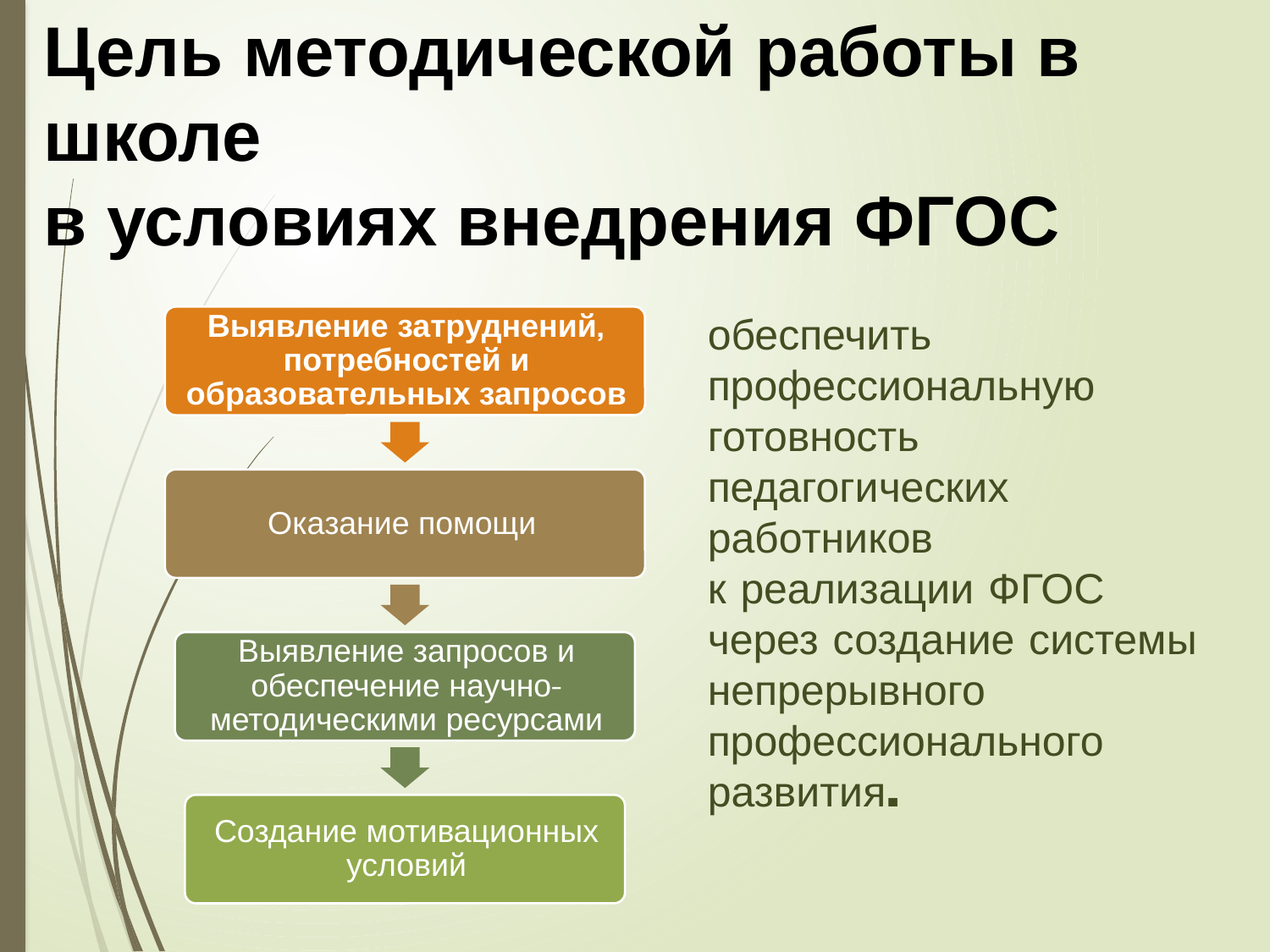

Цель методической работы в школе
в условиях внедрения ФГОС

обеспечить профессиональную готовность педагогических работников
к реализации ФГОС через создание системы непрерывного  профессионального развития.

Выявление затруднений, потребностей и образовательных запросов

Оказание помощи

Выявление запросов и обеспечение научно-методическими ресурсами

Создание мотивационных условий